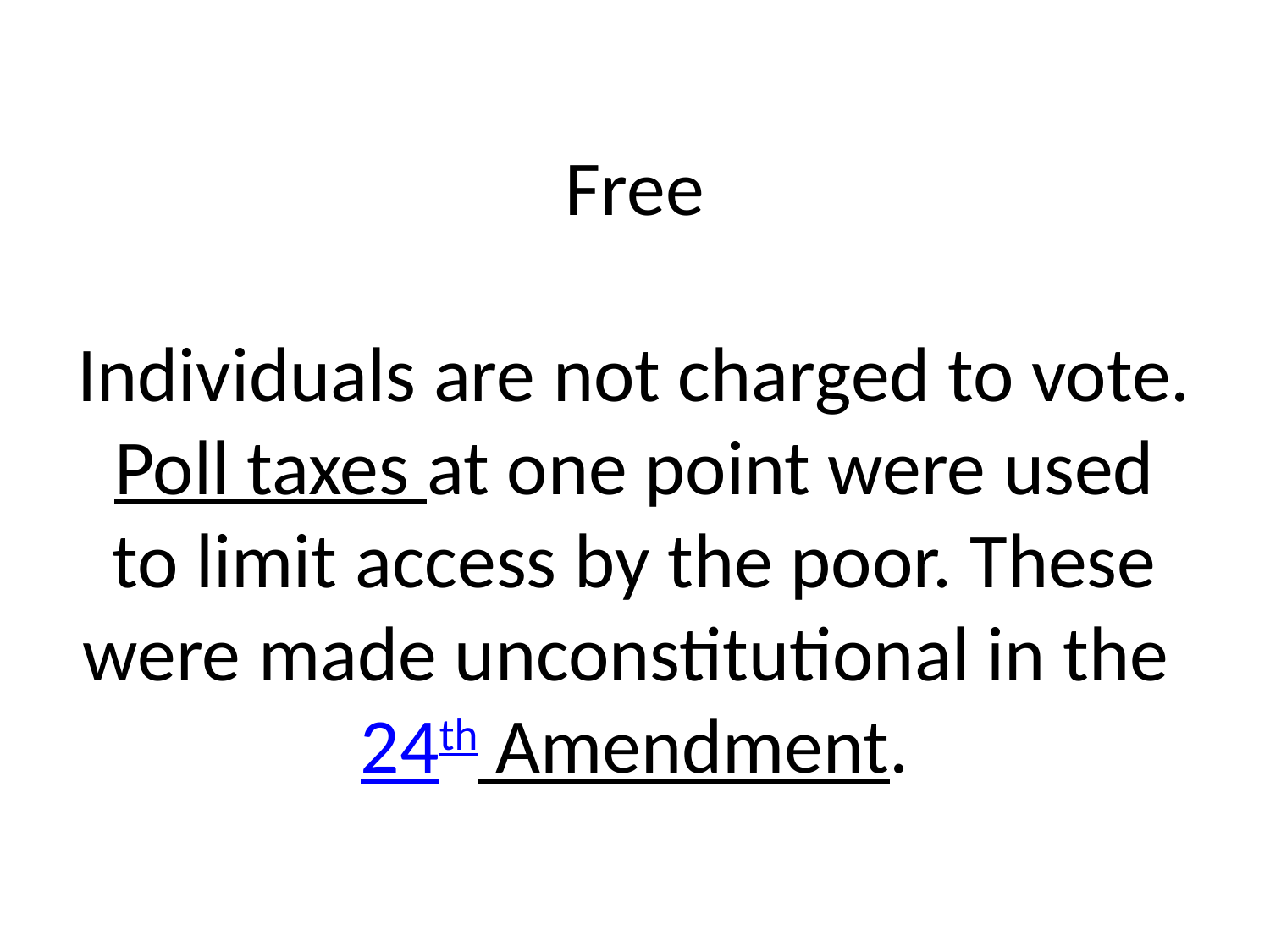

# Free Individuals are not charged to vote. Poll taxes at one point were used to limit access by the poor. These were made unconstitutional in the 24th Amendment.